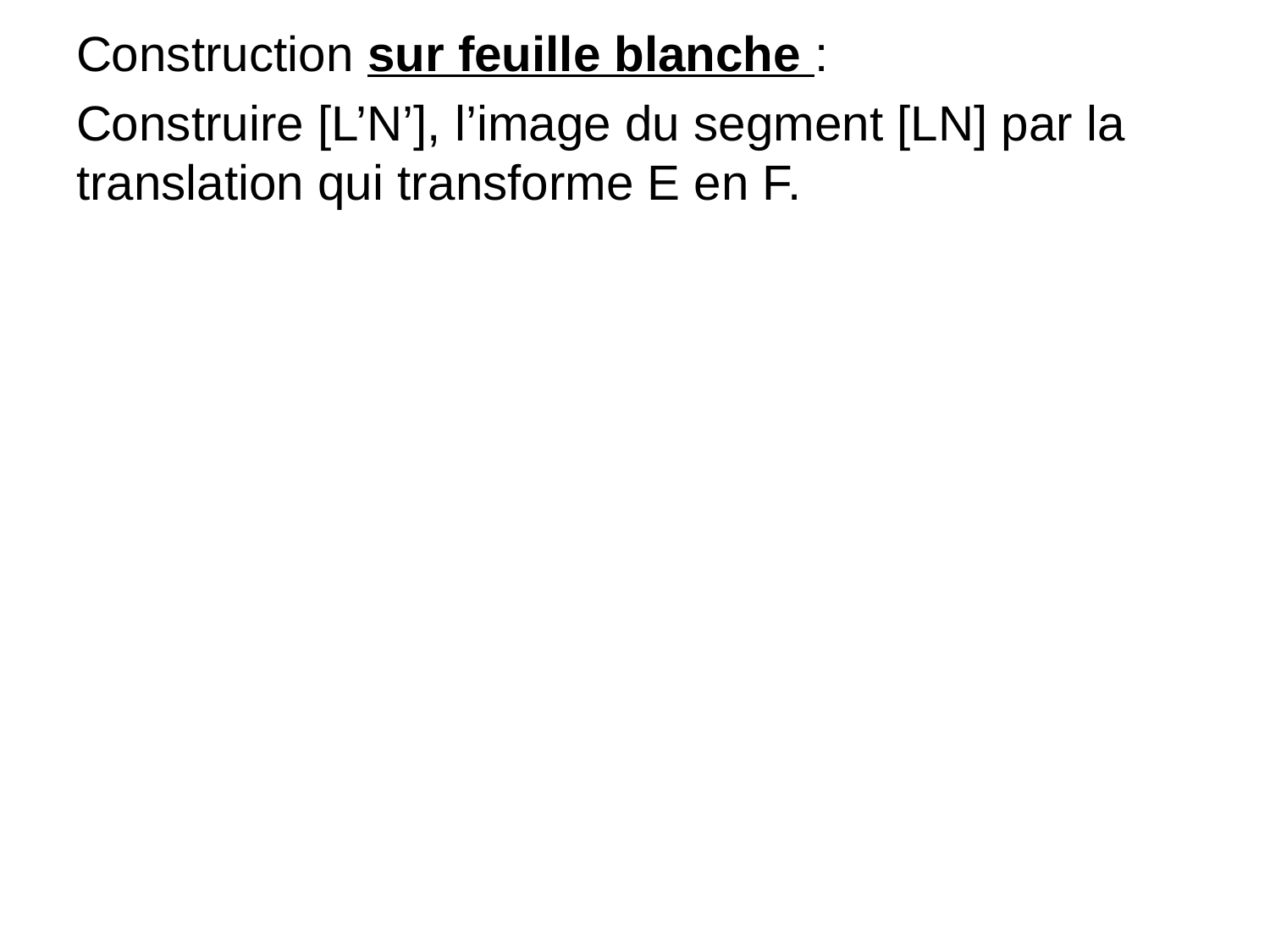

Construction sur feuille blanche :
Construire [L’N’], l’image du segment [LN] par la translation qui transforme E en F.